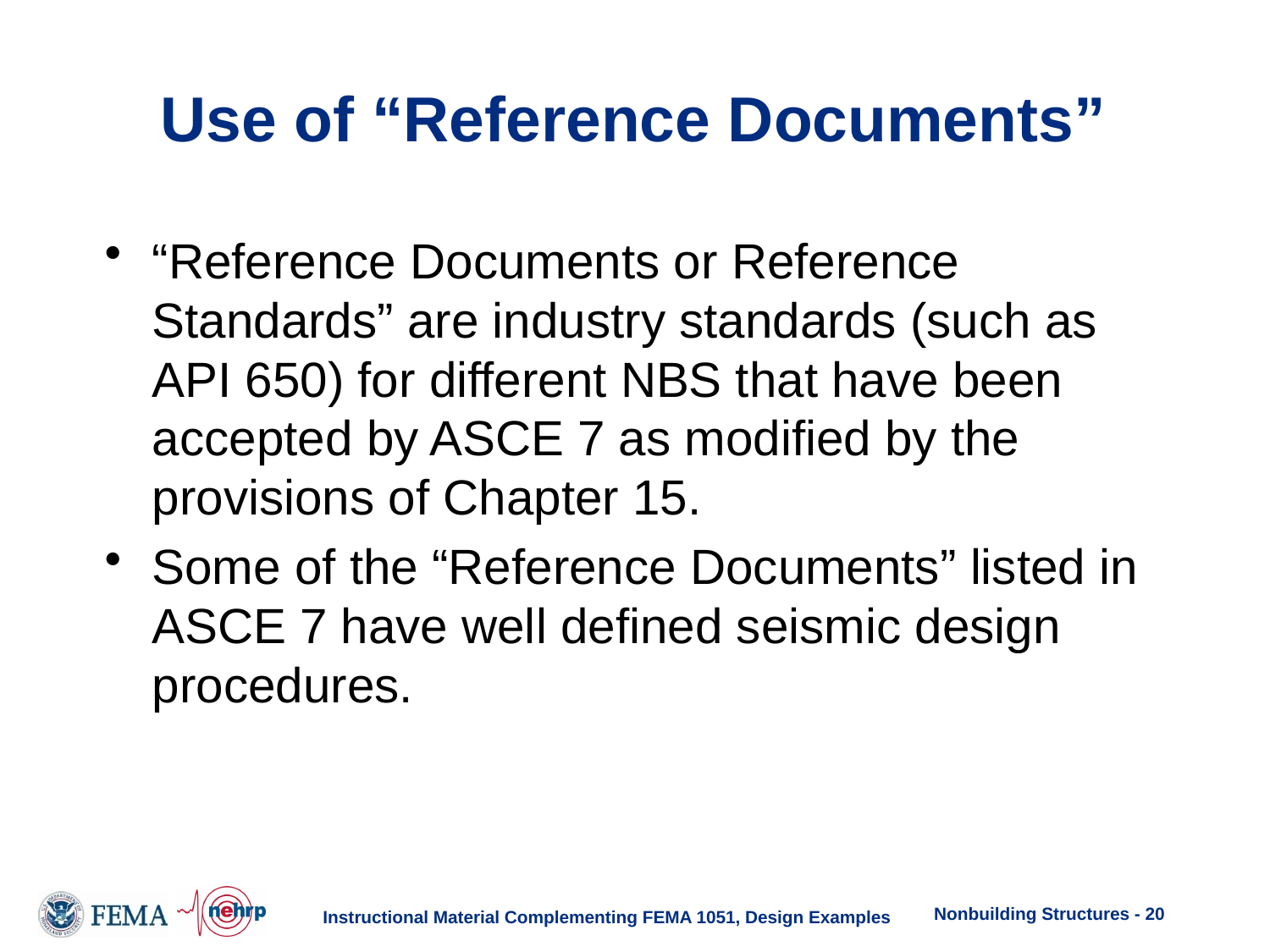

# Use of “Reference Documents”
“Reference Documents or Reference Standards” are industry standards (such as API 650) for different NBS that have been accepted by ASCE 7 as modified by the provisions of Chapter 15.
Some of the “Reference Documents” listed in ASCE 7 have well defined seismic design procedures.
Nonbuilding Structures - 20
Instructional Material Complementing FEMA 1051, Design Examples